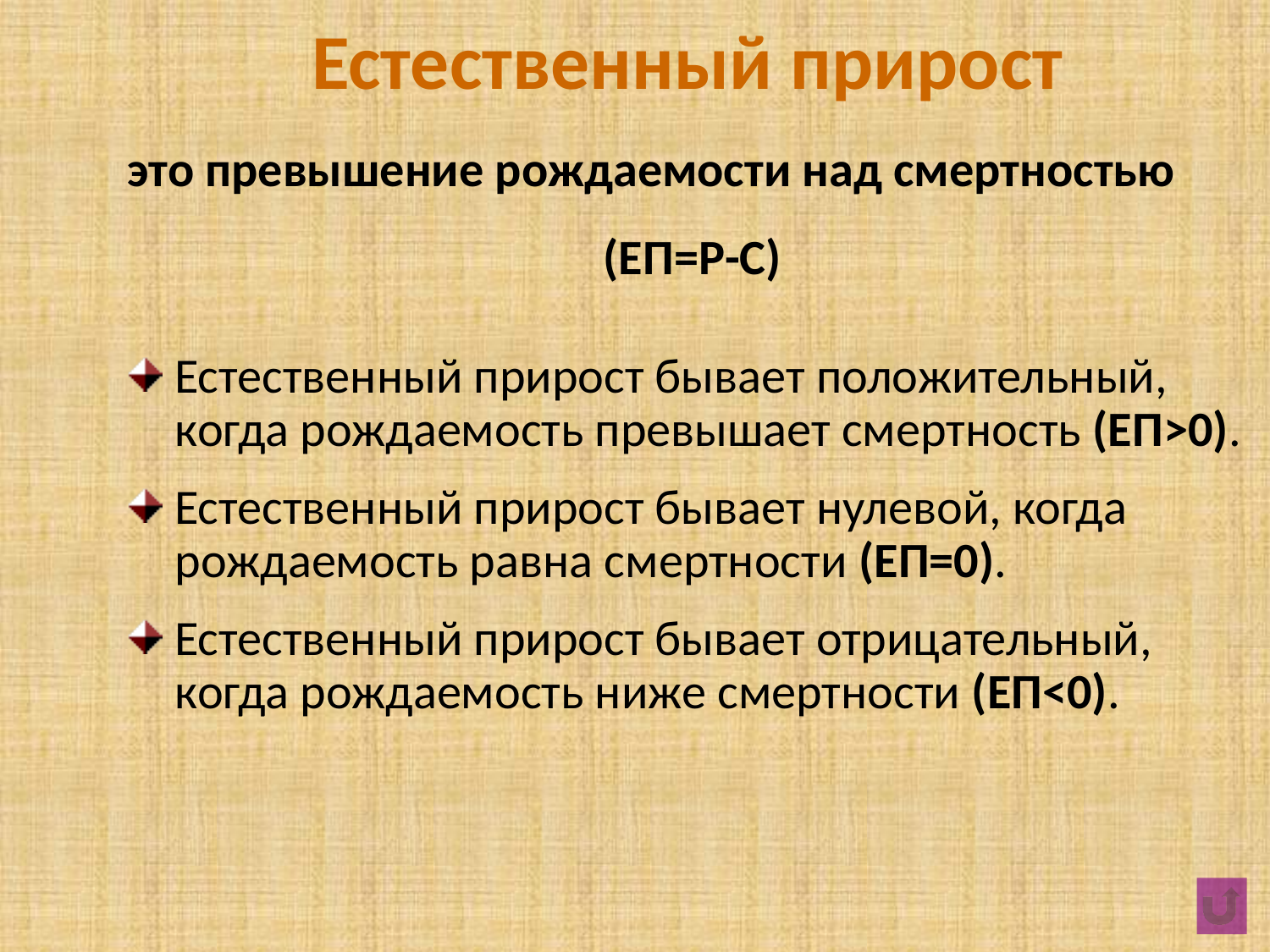

# Естественный прирост
это превышение рождаемости над смертностью
(ЕП=Р-С)

Естественный прирост бывает положительный, когда рождаемость превышает смертность (ЕП>0).
Естественный прирост бывает нулевой, когда рождаемость равна смертности (ЕП=0).
Естественный прирост бывает отрицательный, когда рождаемость ниже смертности (ЕП<0).